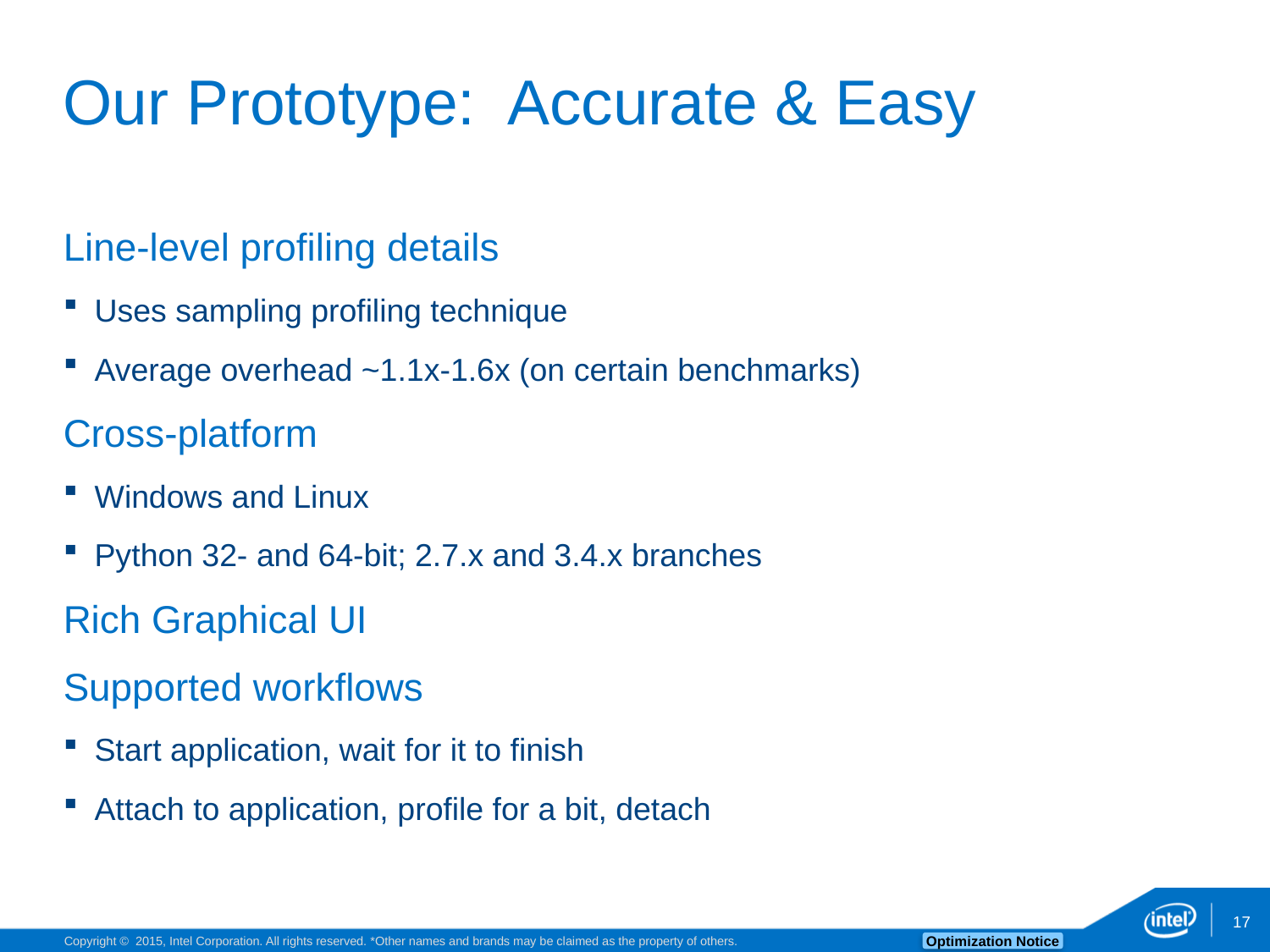

# Our Prototype:  Accurate & Easy
Line-level profiling details
Uses sampling profiling technique
Average overhead ~1.1x-1.6x (on certain benchmarks)
Cross-platform
Windows and Linux
Python 32- and 64-bit; 2.7.x and 3.4.x branches
Rich Graphical UI
Supported workflows
Start application, wait for it to finish
Attach to application, profile for a bit, detach
17